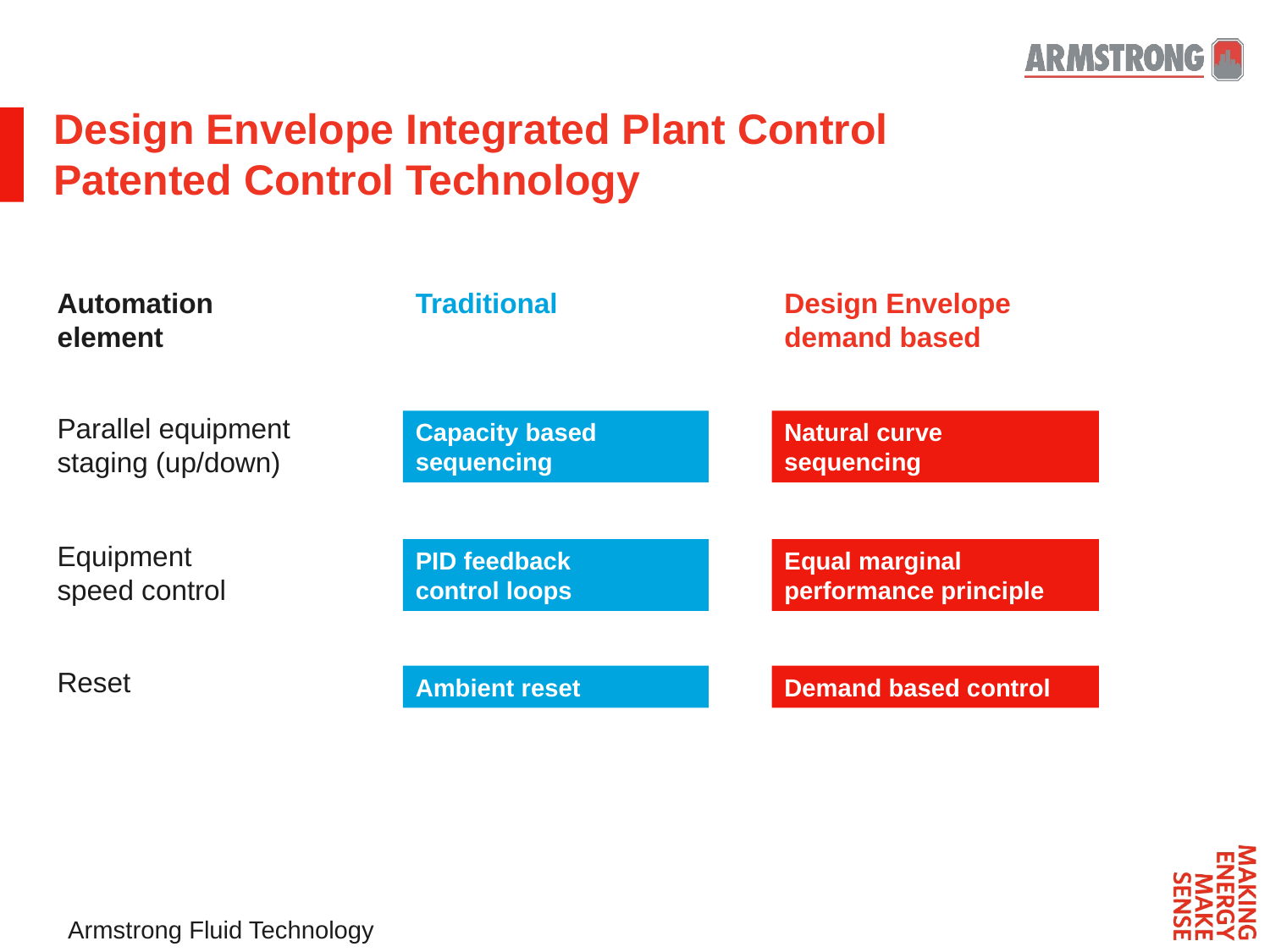

Design Envelope Integrated Plant Control
Patented Control Technology
Automation element
Traditional
Design Envelope demand based
Parallel equipment staging (up/down)
Capacity based
sequencing
Natural curve
sequencing
Equipment
speed control
PID feedback
control loops
Equal marginal performance principle
Reset
Ambient reset
Demand based control